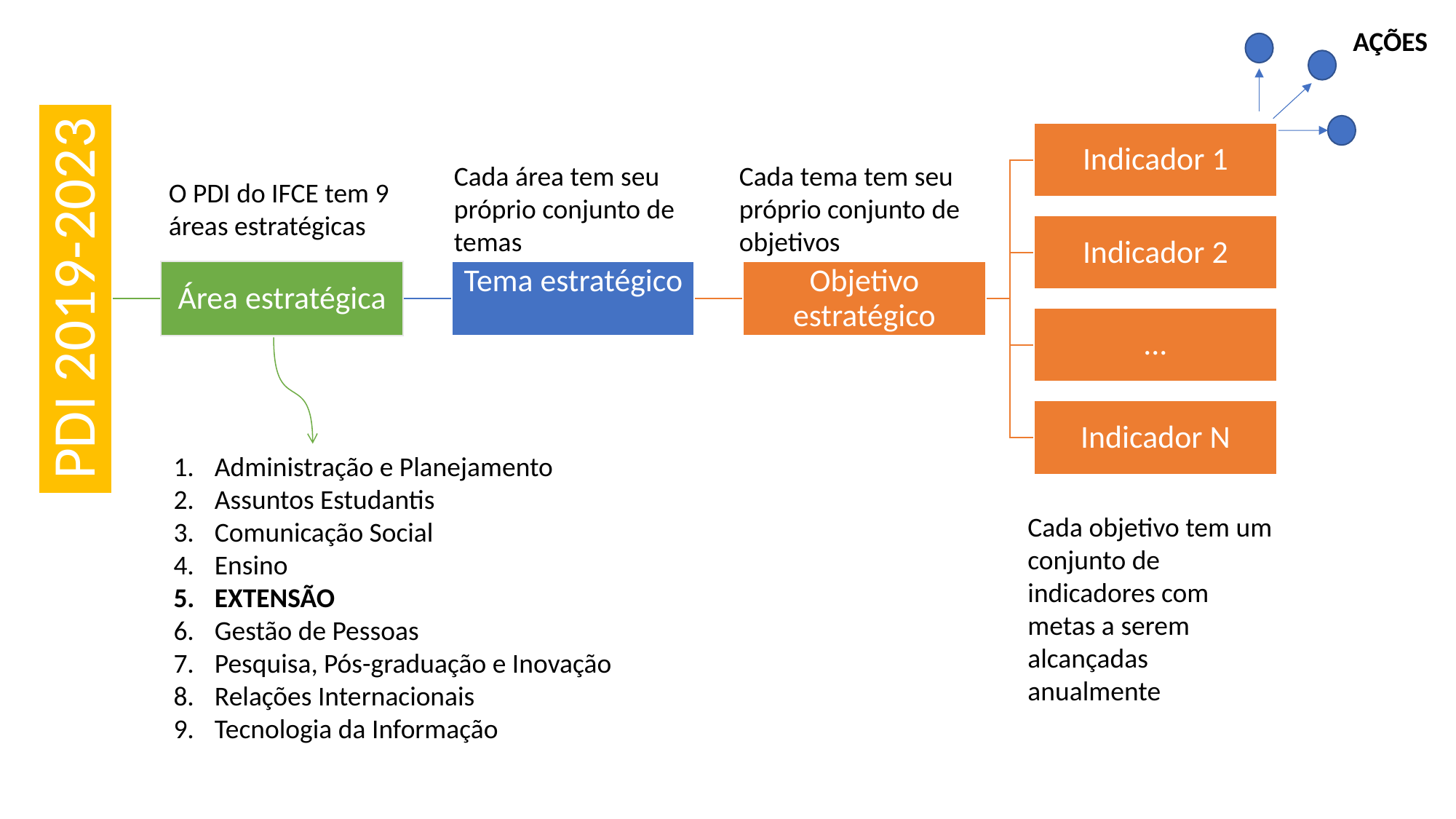

PDI 2019-2023
Área estratégica
Tema estratégico
Objetivo estratégico
Indicador 1
Indicador 2
...
Indicador N
AÇÕES

Cada área tem seu próprio conjunto de temas
Cada tema tem seu próprio conjunto de objetivos
O PDI do IFCE tem 9 áreas estratégicas
Administração e Planejamento
Assuntos Estudantis
Comunicação Social
Ensino
EXTENSÃO
Gestão de Pessoas
Pesquisa, Pós-graduação e Inovação
Relações Internacionais
Tecnologia da Informação

Cada objetivo tem um conjunto de indicadores com metas a serem alcançadas anualmente